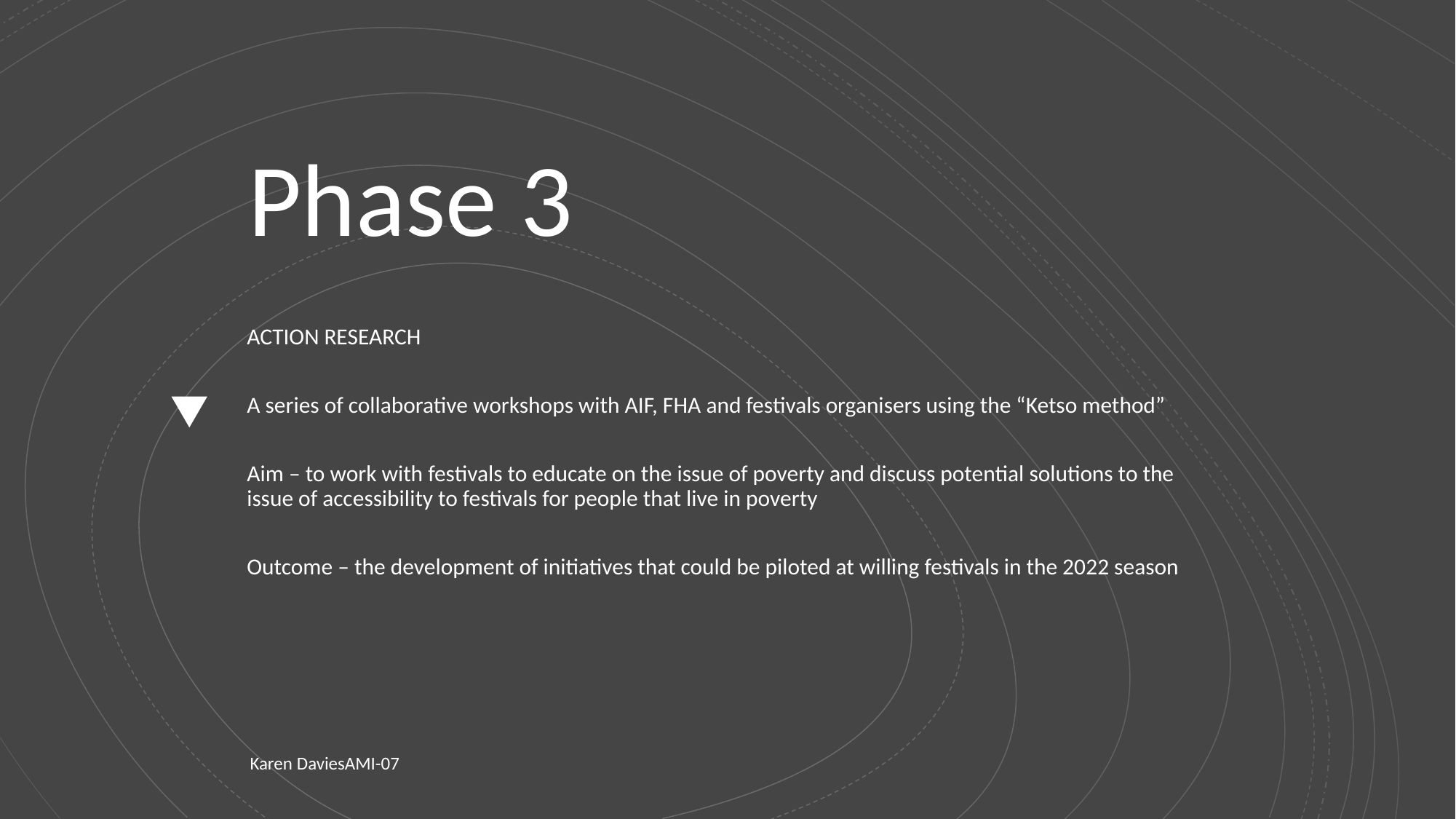

# Phase 3
ACTION RESEARCH

A series of collaborative workshops with AIF, FHA and festivals organisers using the “Ketso method”

Aim – to work with festivals to educate on the issue of poverty and discuss potential solutions to the issue of accessibility to festivals for people that live in poverty

Outcome – the development of initiatives that could be piloted at willing festivals in the 2022 season

Karen DaviesAMI-07